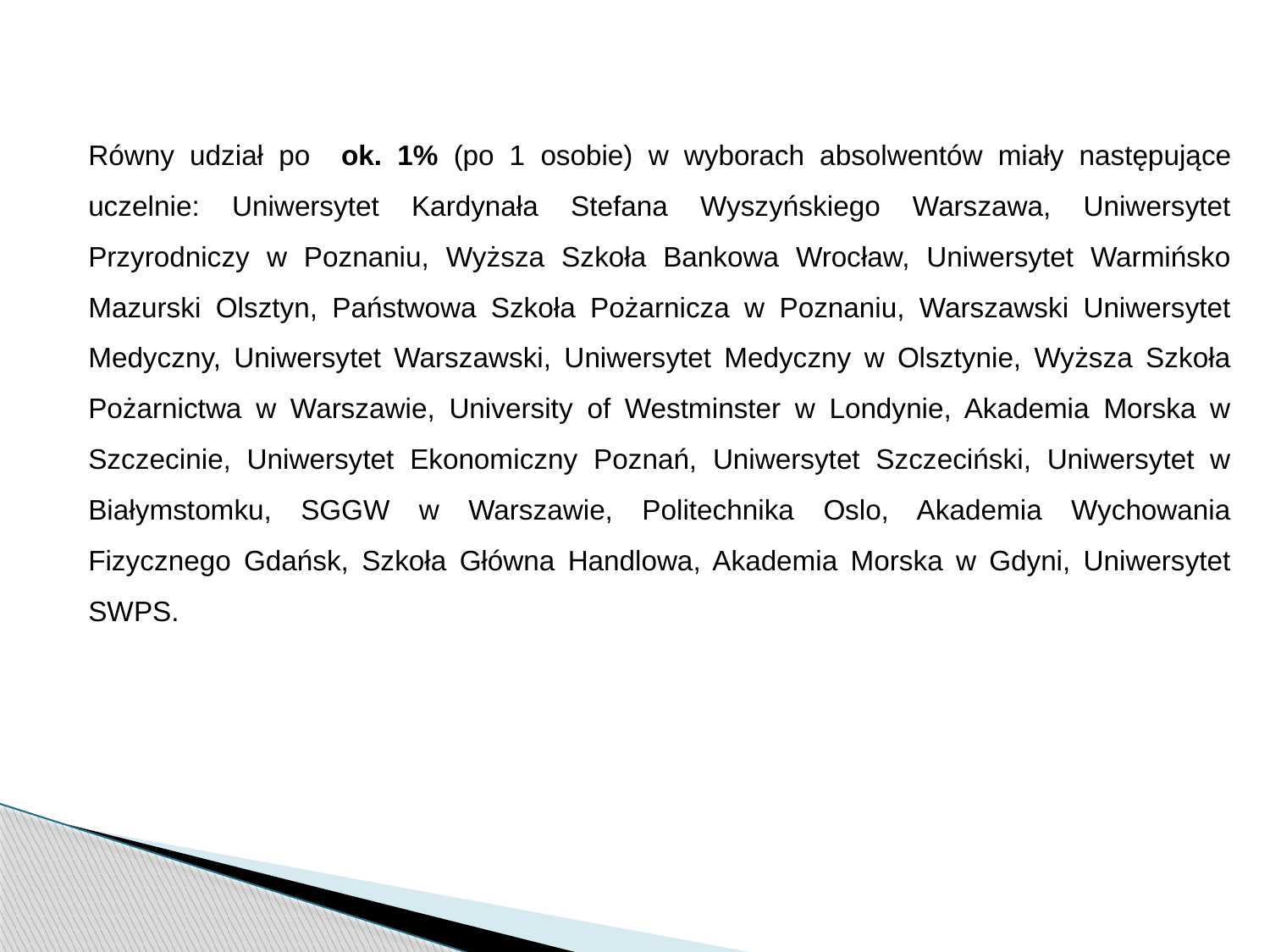

Równy udział po  ok. 1% (po 1 osobie) w wyborach absolwentów miały następujące uczelnie: Uniwersytet Kardynała Stefana Wyszyńskiego Warszawa, Uniwersytet Przyrodniczy w Poznaniu, Wyższa Szkoła Bankowa Wrocław, Uniwersytet Warmińsko Mazurski Olsztyn, Państwowa Szkoła Pożarnicza w Poznaniu, Warszawski Uniwersytet Medyczny, Uniwersytet Warszawski, Uniwersytet Medyczny w Olsztynie, Wyższa Szkoła Pożarnictwa w Warszawie, University of Westminster w Londynie, Akademia Morska w Szczecinie, Uniwersytet Ekonomiczny Poznań, Uniwersytet Szczeciński, Uniwersytet w Białymstomku, SGGW w Warszawie, Politechnika Oslo, Akademia Wychowania Fizycznego Gdańsk, Szkoła Główna Handlowa, Akademia Morska w Gdyni, Uniwersytet SWPS.